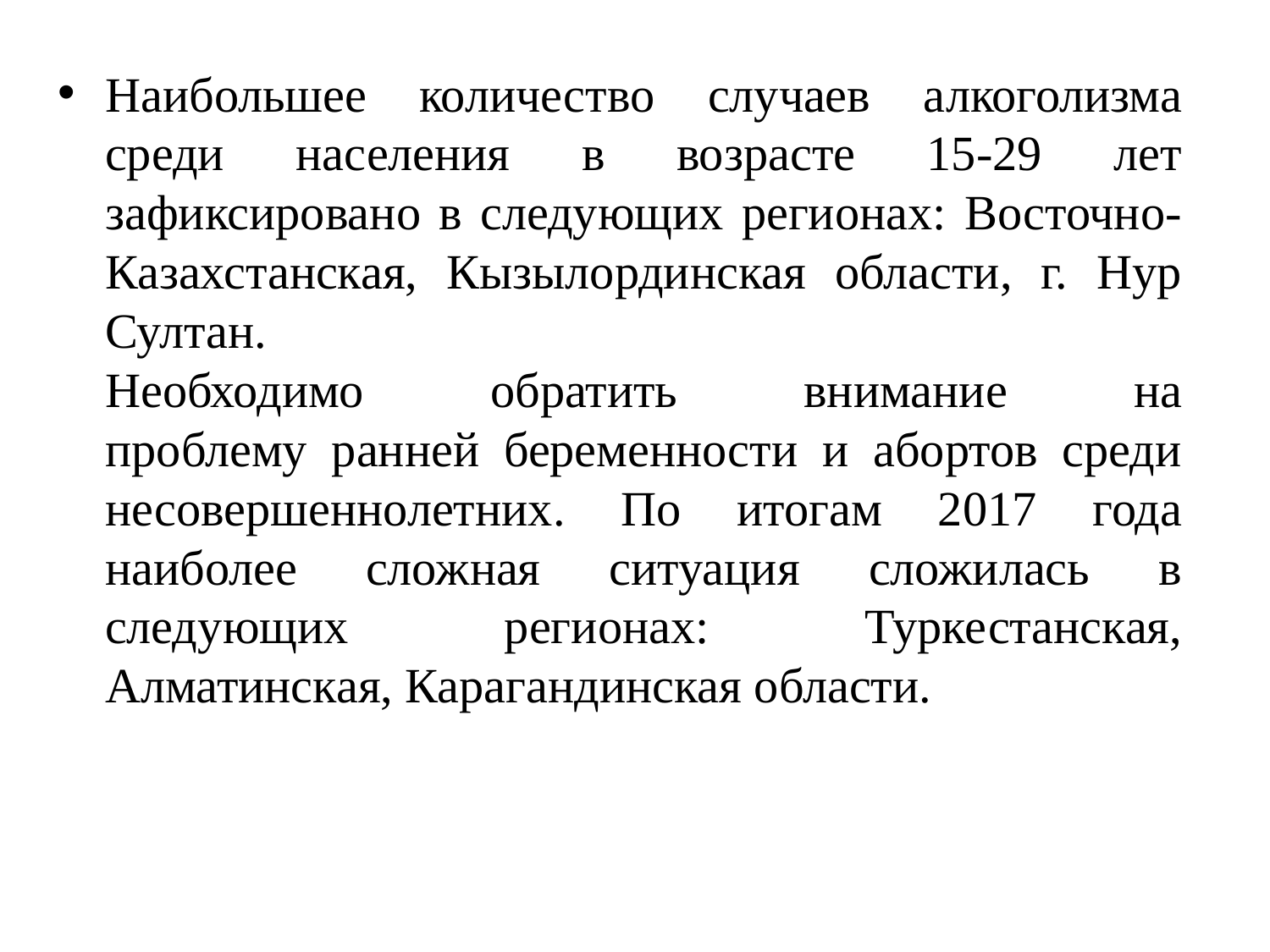

Наибольшее количество случаев алкоголизма
среди населения в возрасте 15-29 лет зафиксировано в следующих регионах: Восточно-Казахстанская, Кызылординская области, г. Нур Султан.
Необходимо обратить внимание на
проблему ранней беременности и абортов среди несовершеннолетних. По итогам 2017 года
наиболее сложная ситуация сложилась в следующих регионах: Туркестанская,
Алматинская, Карагандинская области.